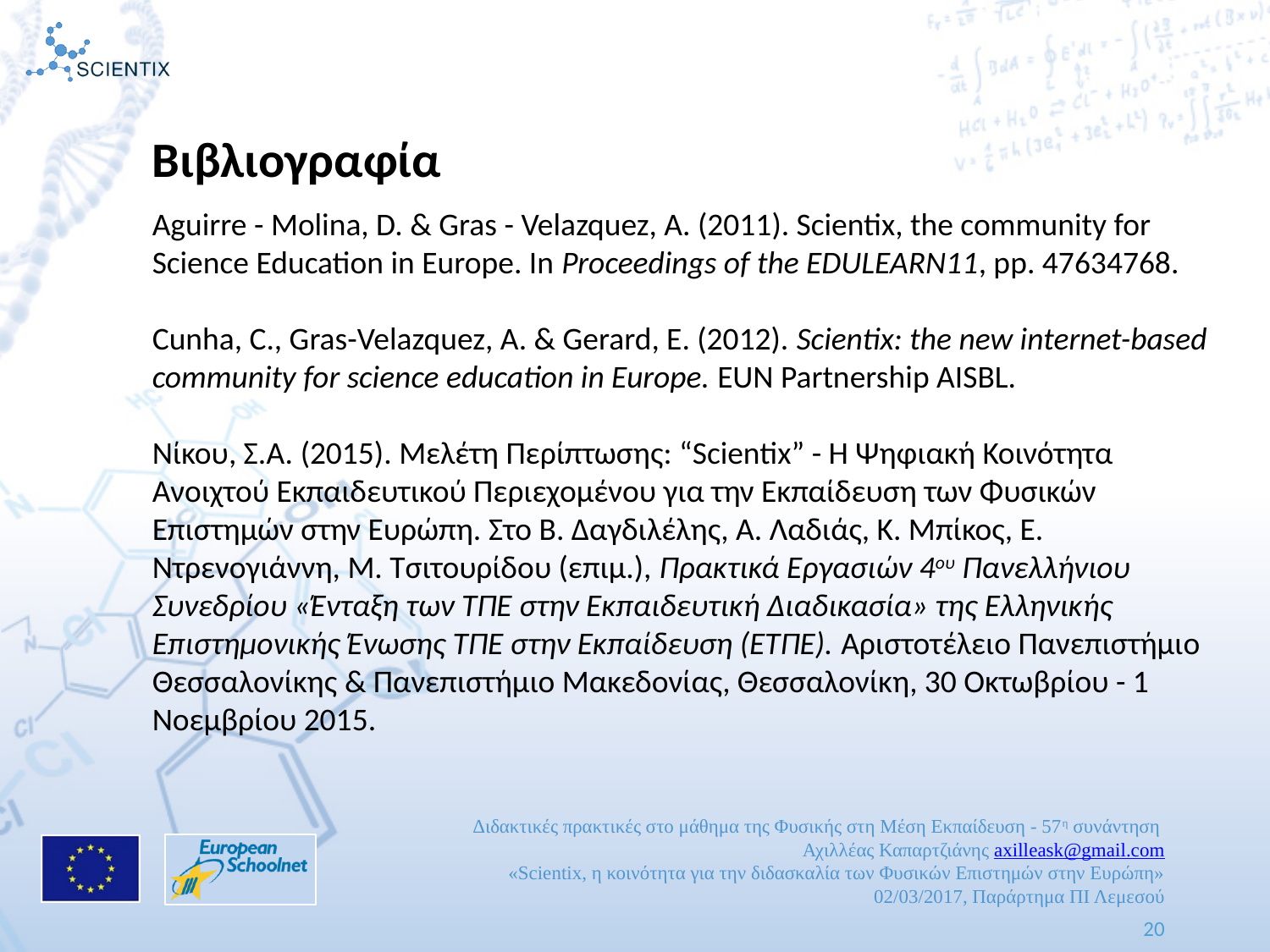

Βιβλιογραφία

Aguirre - Molina, D. & Gras - Velazquez, A. (2011). Scientix, the community for Science Education in Europe. In Proceedings of the EDULEARN11, pp. 4763­4768.

Cunha, C., Gras-Velazquez, A. & Gerard, E. (2012). Scientix: the new internet-based community for science education in Europe. EUN Partnership AISBL.

Νίκου, Σ.Α. (2015). Μελέτη Περίπτωσης: “Scientix” - Η Ψηφιακή Κοινότητα Ανοιχτού Εκπαιδευτικού Περιεχομένου για την Εκπαίδευση των Φυσικών Επιστημών στην Ευρώπη. Στο Β. Δαγδιλέλης, Α. Λαδιάς, Κ. Μπίκος, Ε. Ντρενογιάννη, Μ. Τσιτουρίδου (επιμ.), Πρακτικά Εργασιών 4ου Πανελλήνιου Συνεδρίου «Ένταξη των ΤΠΕ στην Εκπαιδευτική Διαδικασία» της Ελληνικής Επιστημονικής Ένωσης ΤΠΕ στην Εκπαίδευση (ΕΤΠΕ). Αριστοτέλειο Πανεπιστήμιο Θεσσαλονίκης & Πανεπιστήμιο Μακεδονίας, Θεσσαλονίκη, 30 Οκτωβρίου - 1 Νοεμβρίου 2015.